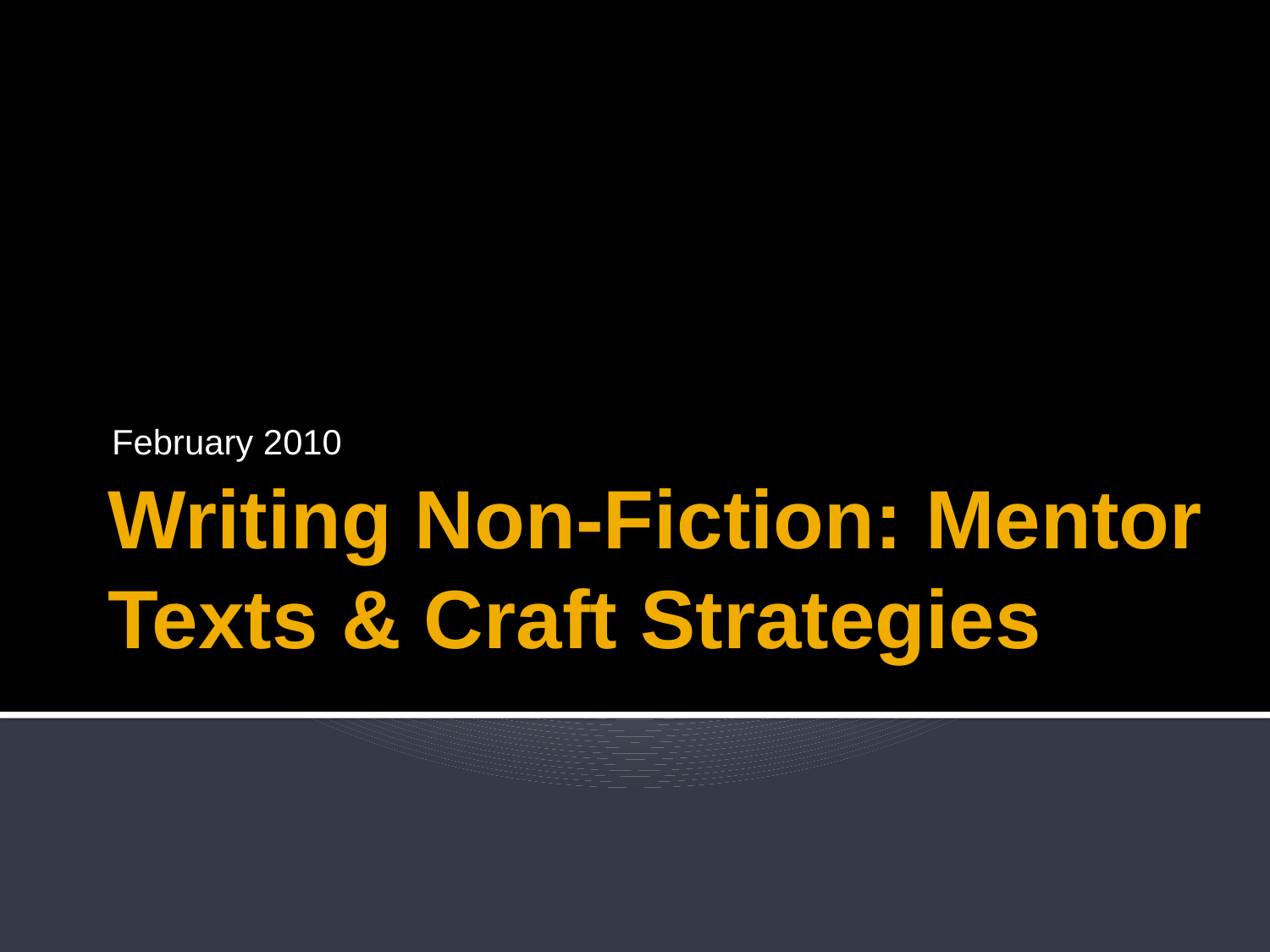

February 2010
# Writing Non-Fiction: Mentor Texts & Craft Strategies